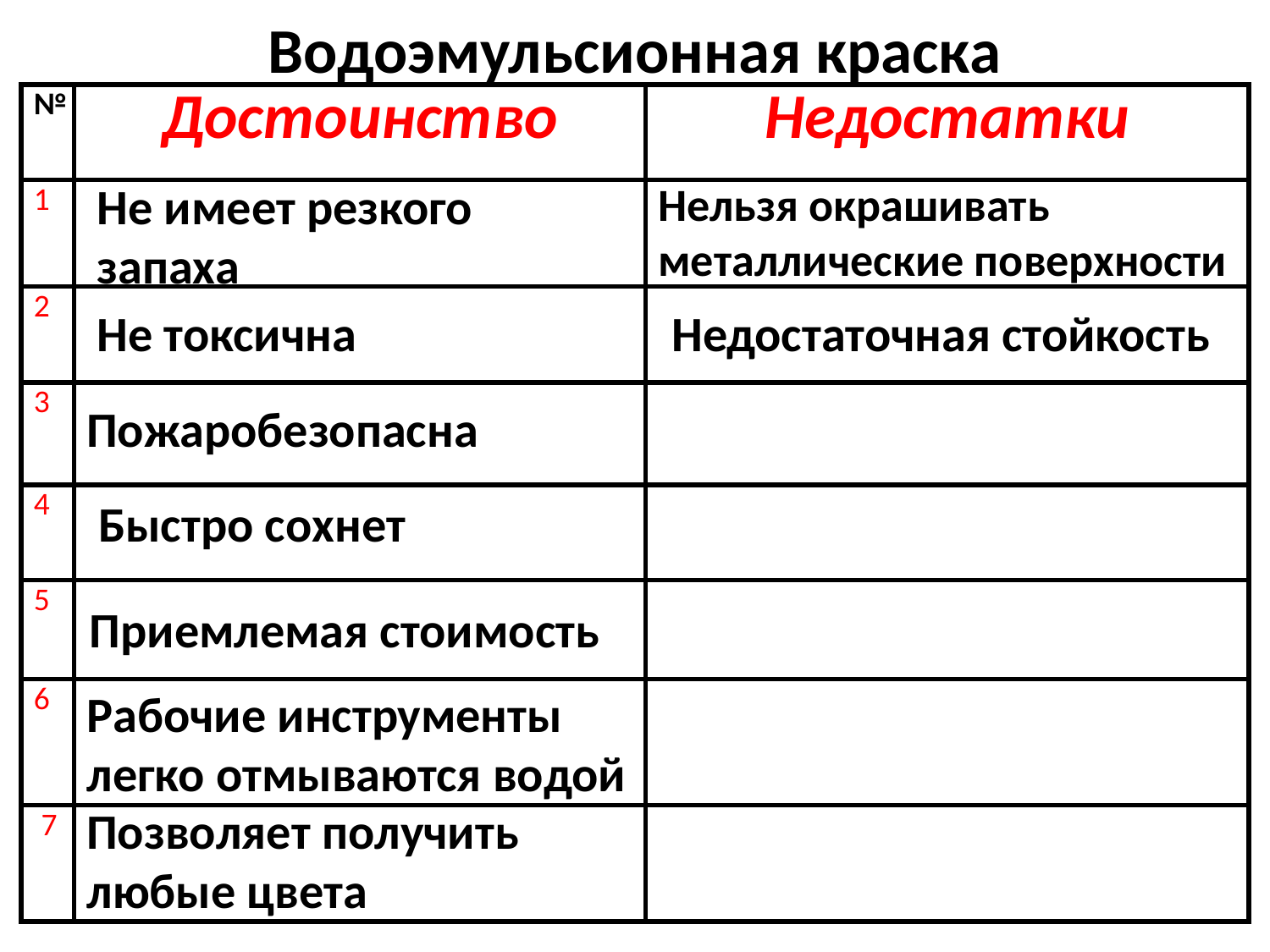

# Водоэмульсионная краска
| № | Достоинство | Недостатки |
| --- | --- | --- |
| 1 |  |  |
| 2 |  |  |
| 3 |  |  |
| 4 |  |  |
| 5 |  |  |
| 6 |  |  |
| 7 |  |  |
Не имеет резкого запаха
Нельзя окрашивать металлические поверхности
Не токсична
Недостаточная стойкость
Пожаробезопасна
Быстро сохнет
Приемлемая стоимость
Рабочие инструменты легко отмываются водой

Позволяет получить любые цвета